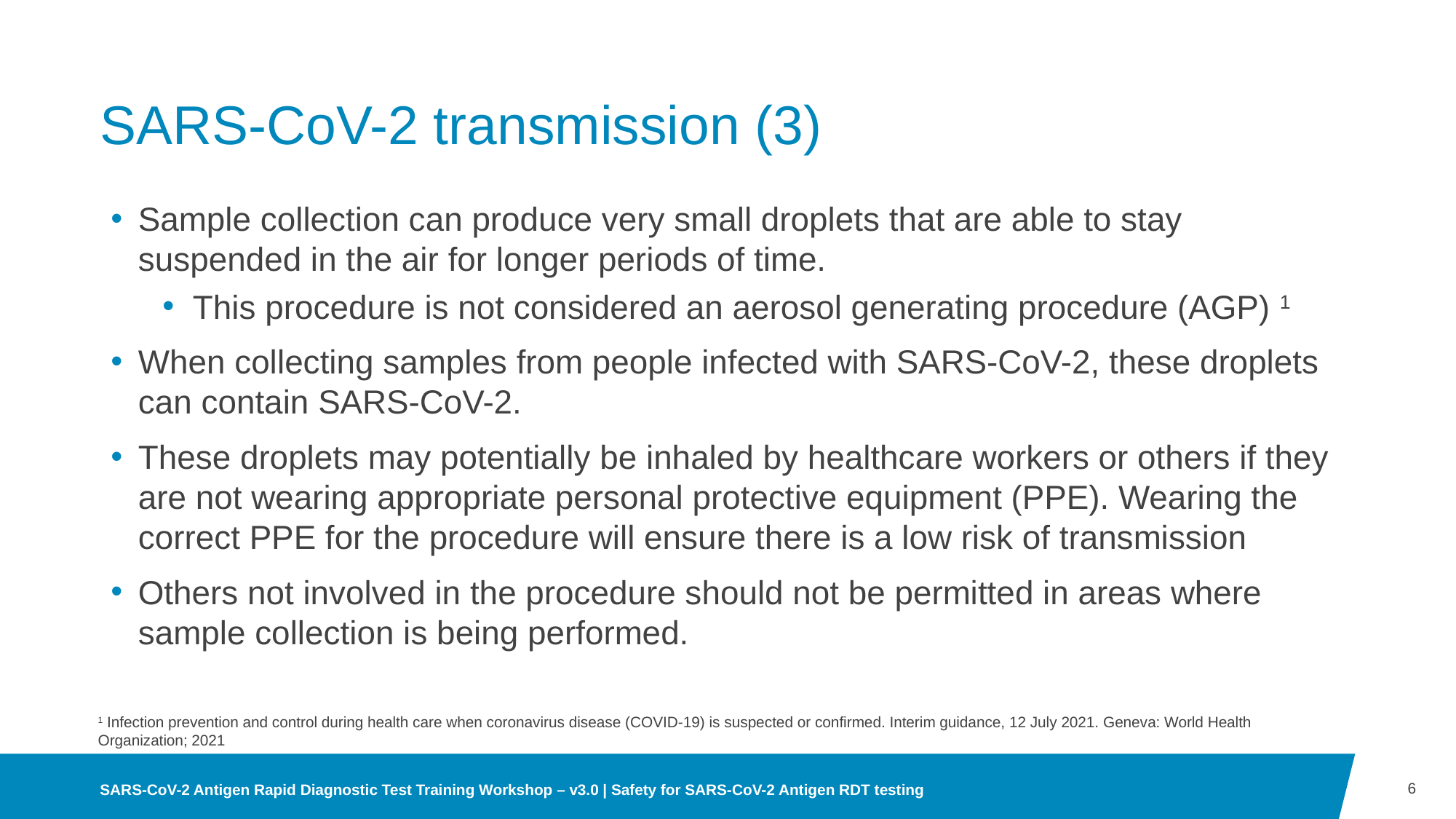

# SARS-CoV-2 transmission (3)
Sample collection can produce very small droplets that are able to stay suspended in the air for longer periods of time.
This procedure is not considered an aerosol generating procedure (AGP) 1
When collecting samples from people infected with SARS-CoV-2, these droplets can contain SARS-CoV-2.
These droplets may potentially be inhaled by healthcare workers or others if they are not wearing appropriate personal protective equipment (PPE). Wearing the correct PPE for the procedure will ensure there is a low risk of transmission
Others not involved in the procedure should not be permitted in areas where sample collection is being performed.

1 Infection prevention and control during health care when coronavirus disease (COVID-19) is suspected or confirmed. Interim guidance, 12 July 2021. Geneva: World Health Organization; 2021
6
SARS-CoV-2 Antigen Rapid Diagnostic Test Training Workshop – v3.0 | Safety for SARS-CoV-2 Antigen RDT testing